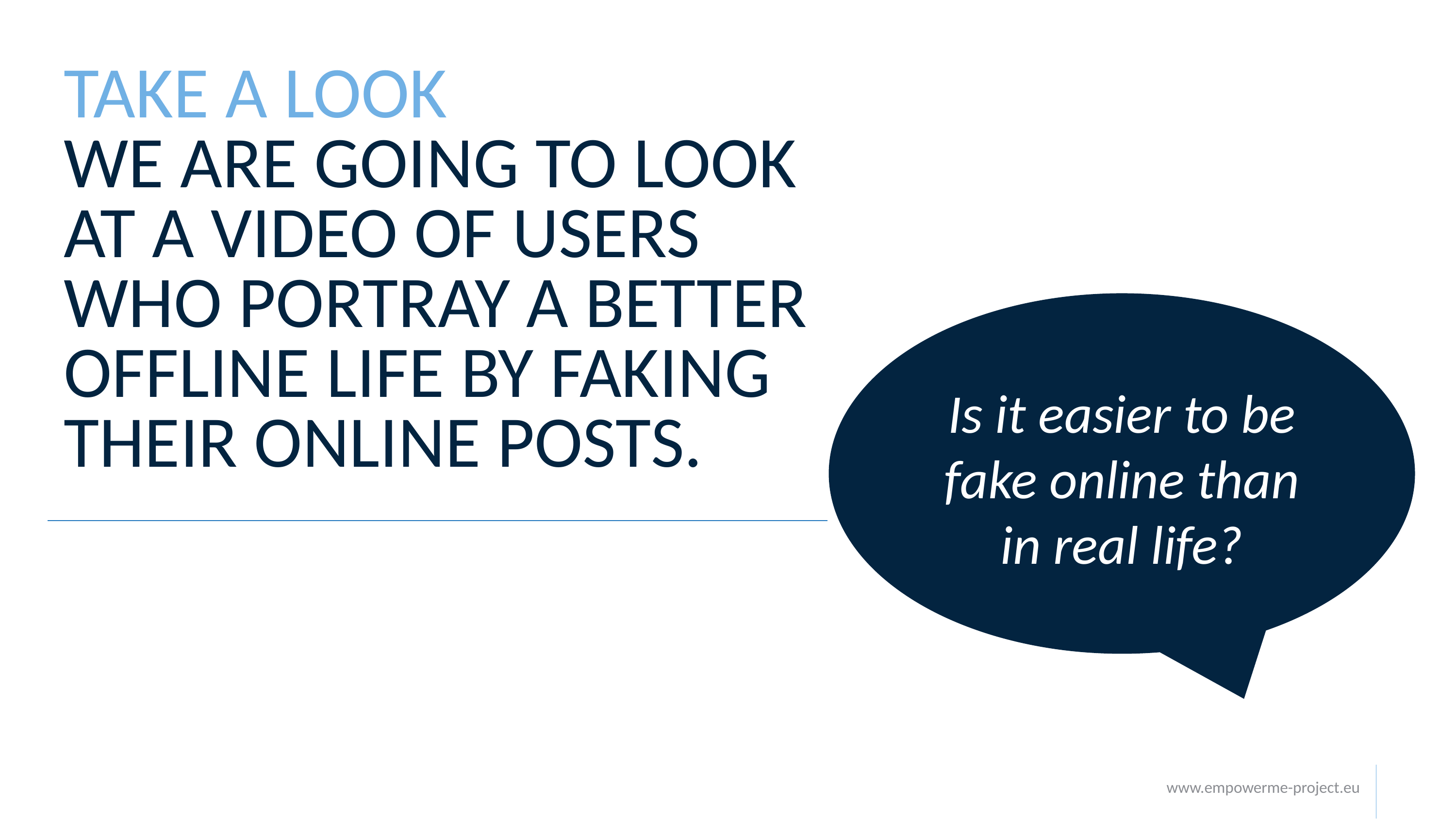

# TAKE A LOOK WE ARE GOING TO LOOK AT A VIDEO OF USERS WHO PORTRAY A BETTER OFFLINE LIFE BY FAKING THEIR ONLINE POSTS.

Is it easier to be fake online than in real life?
www.empowerme-project.eu